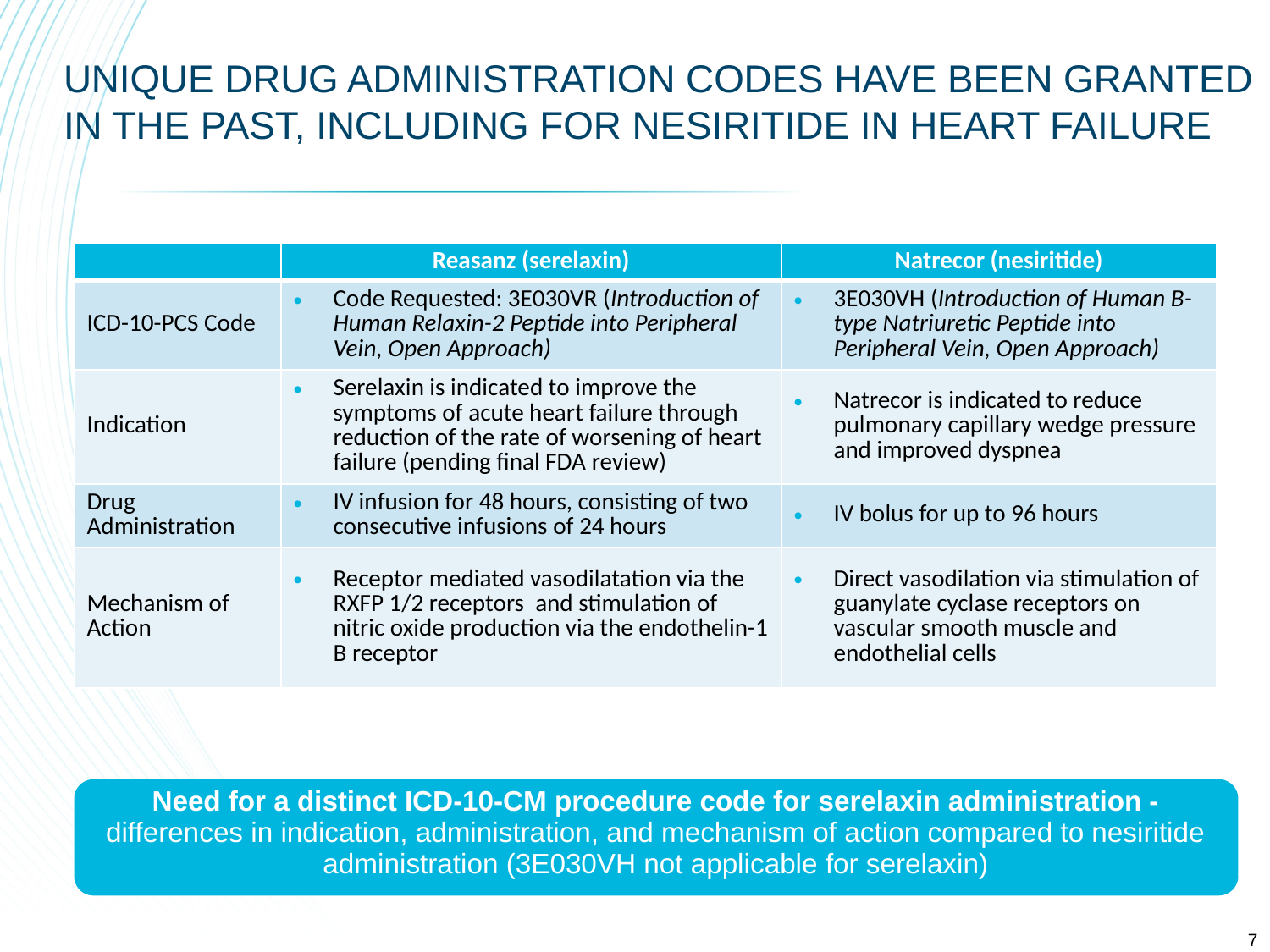

# unique drug administration codes have been granted in the past, including for nesiritide in heart failure
|  | Reasanz (serelaxin) | Natrecor (nesiritide) |
| --- | --- | --- |
| ICD-10-PCS Code | Code Requested: 3E030VR (Introduction of Human Relaxin-2 Peptide into Peripheral Vein, Open Approach) | 3E030VH (Introduction of Human B-type Natriuretic Peptide into Peripheral Vein, Open Approach) |
| Indication | Serelaxin is indicated to improve the symptoms of acute heart failure through reduction of the rate of worsening of heart failure (pending final FDA review) | Natrecor is indicated to reduce pulmonary capillary wedge pressure and improved dyspnea |
| Drug Administration | IV infusion for 48 hours, consisting of two consecutive infusions of 24 hours | IV bolus for up to 96 hours |
| Mechanism of Action | Receptor mediated vasodilatation via the RXFP 1/2 receptors and stimulation of nitric oxide production via the endothelin-1 B receptor | Direct vasodilation via stimulation of guanylate cyclase receptors on vascular smooth muscle and endothelial cells |

Need for a distinct ICD-10-CM procedure code for serelaxin administration - differences in indication, administration, and mechanism of action compared to nesiritide administration (3E030VH not applicable for serelaxin)

7